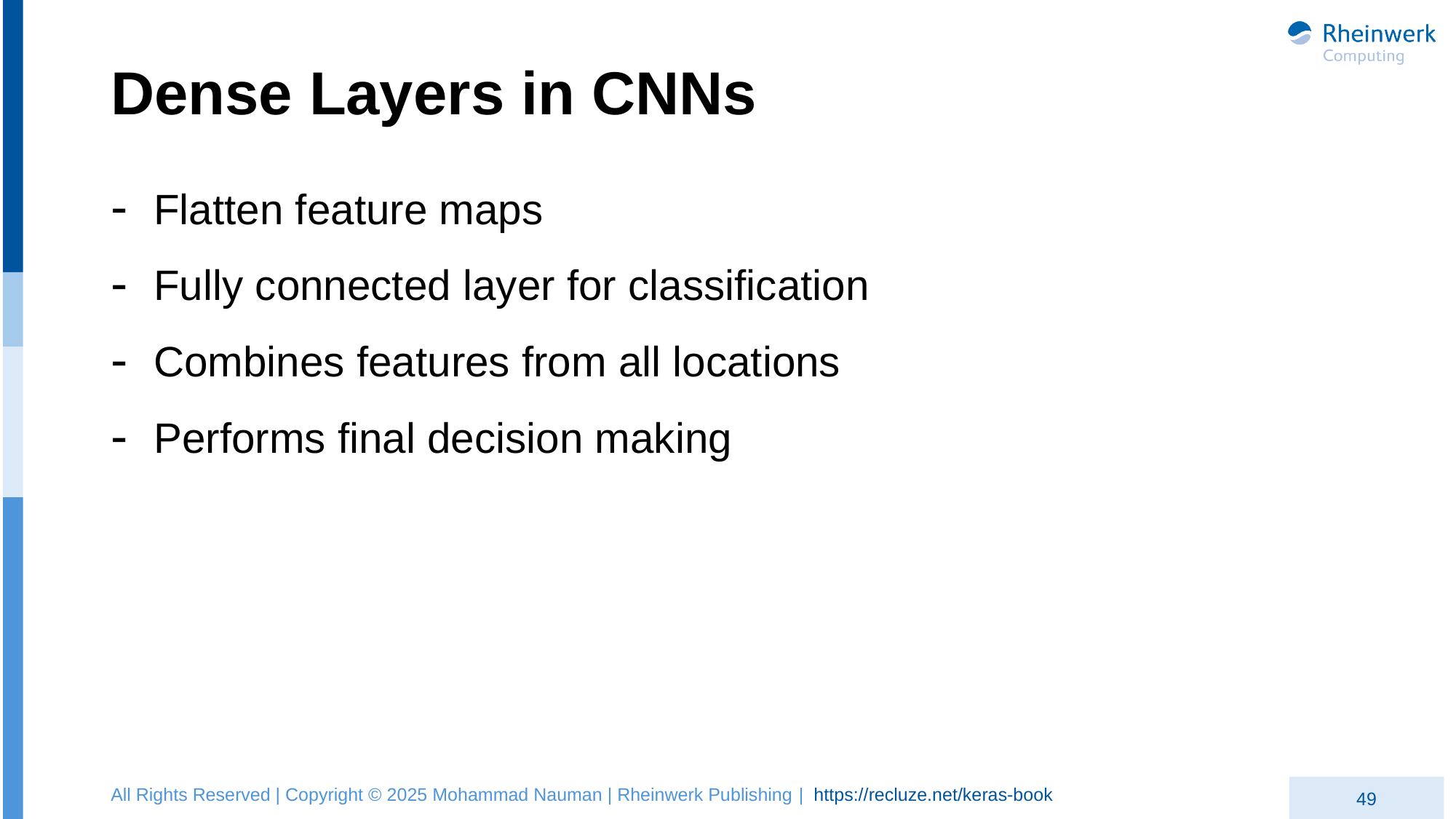

# Dense Layers in CNNs
Flatten feature maps
Fully connected layer for classification
Combines features from all locations
Performs final decision making